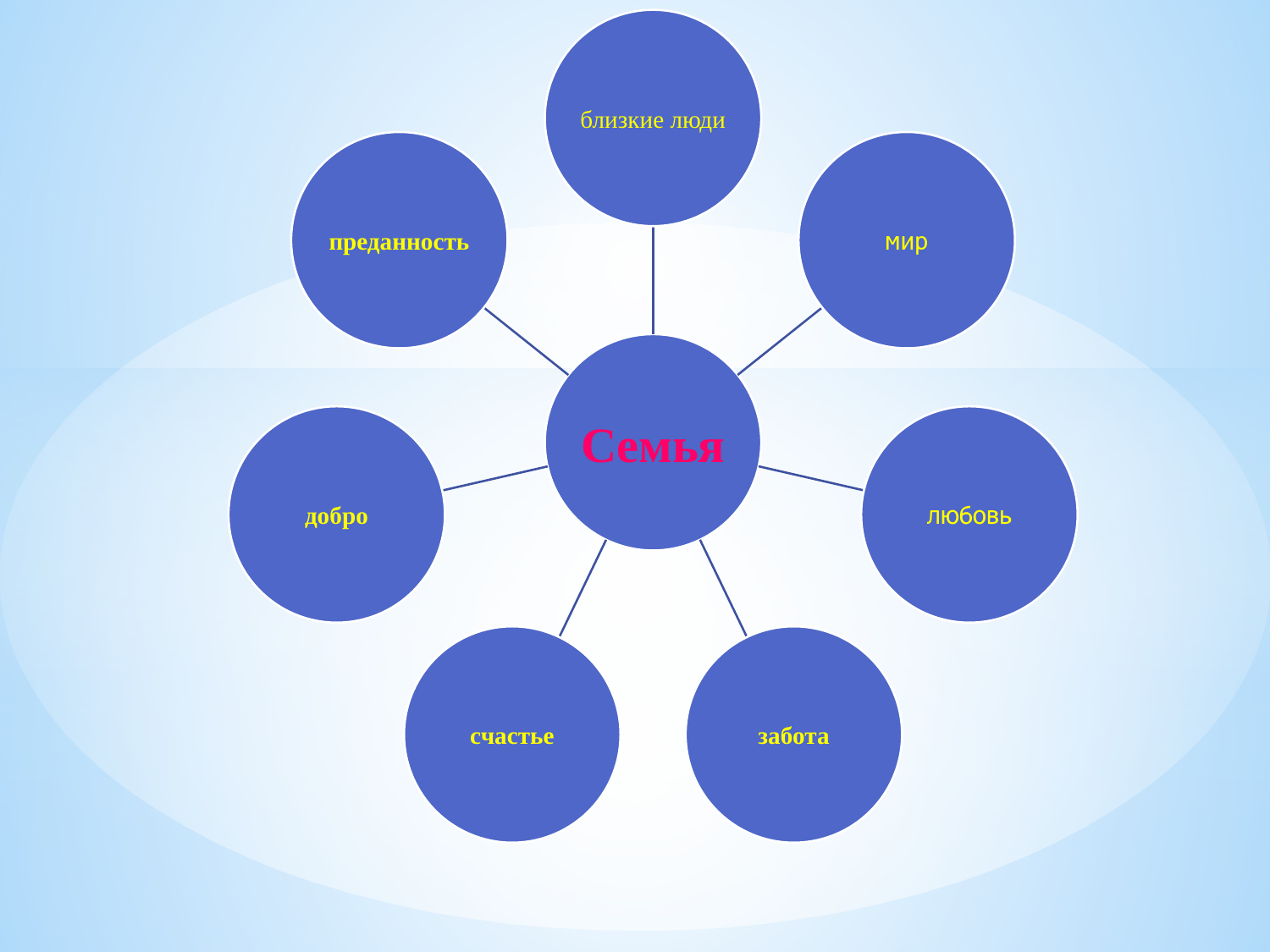

Семья

близкие люди

мир

любовь

забота

счастье

добро

преданность
#